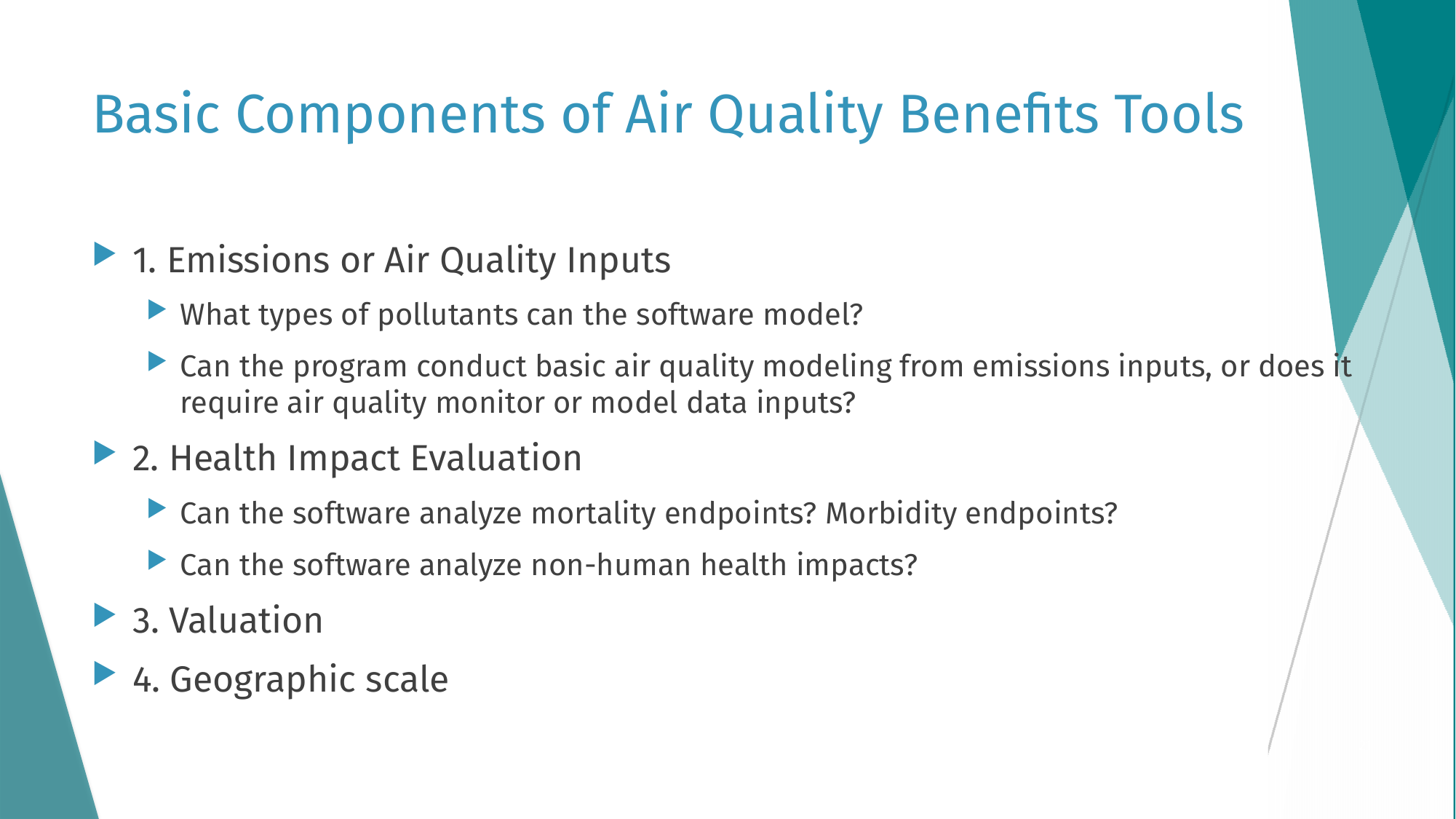

# Basic Components of Air Quality Benefits Tools
1. Emissions or Air Quality Inputs
What types of pollutants can the software model?
Can the program conduct basic air quality modeling from emissions inputs, or does it require air quality monitor or model data inputs?
2. Health Impact Evaluation
Can the software analyze mortality endpoints? Morbidity endpoints?
Can the software analyze non-human health impacts?
3. Valuation
4. Geographic scale
21